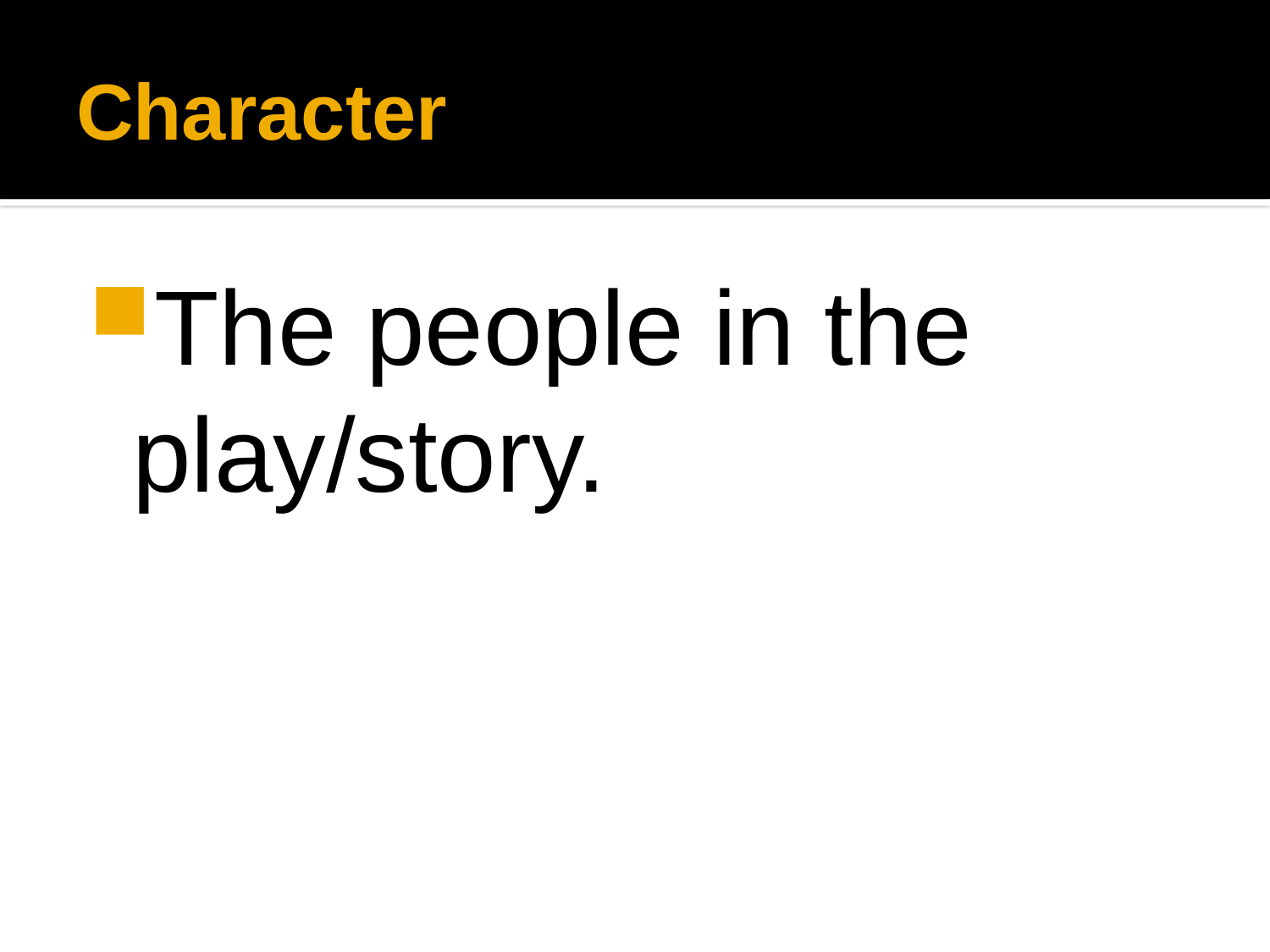

# Character
The people in the play/story.